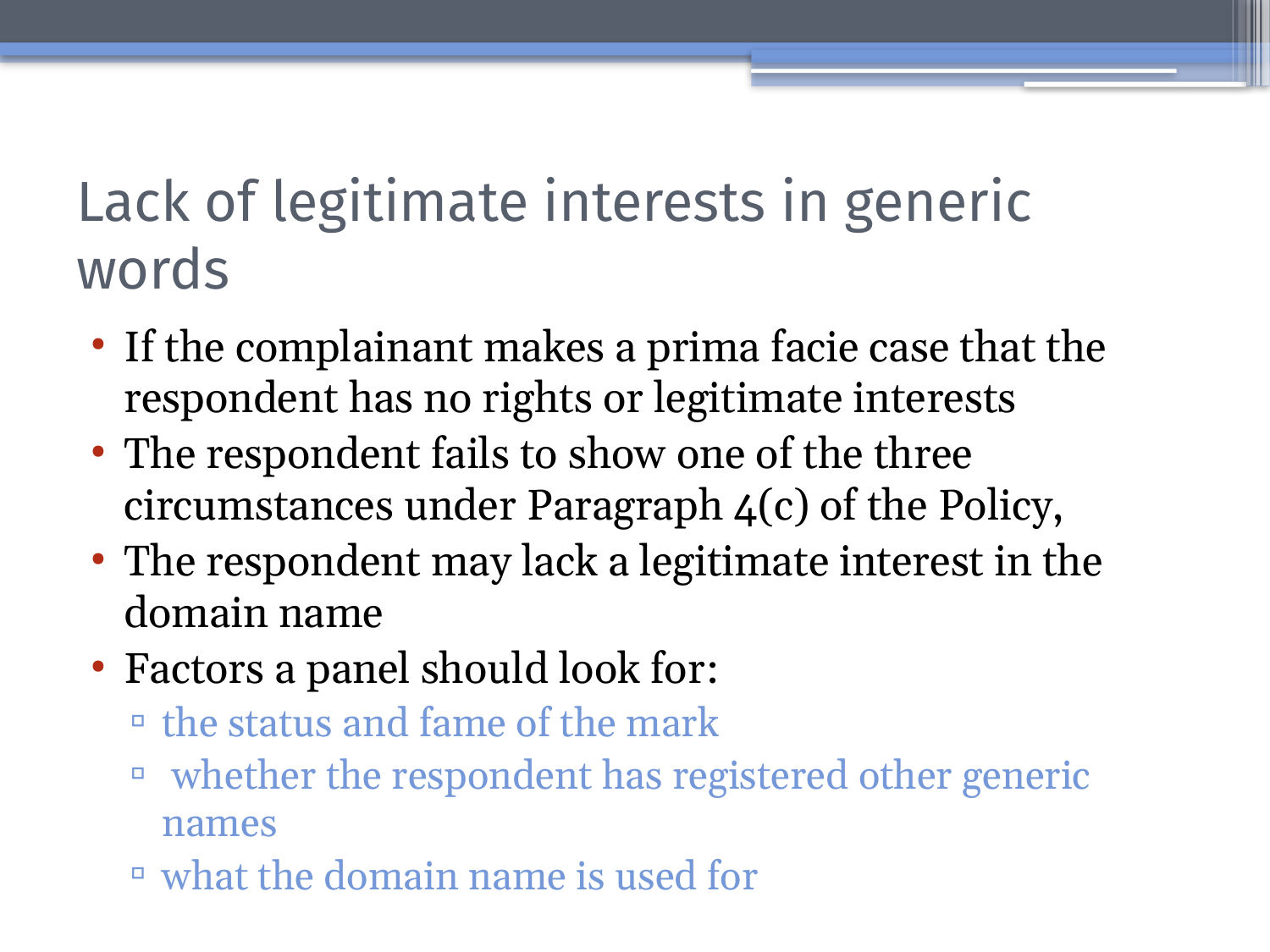

# Lack of legitimate interests in generic words
If the complainant makes a prima facie case that the respondent has no rights or legitimate interests
The respondent fails to show one of the three circumstances under Paragraph 4(c) of the Policy,
The respondent may lack a legitimate interest in the domain name
Factors a panel should look for:
the status and fame of the mark
 whether the respondent has registered other generic names
what the domain name is used for